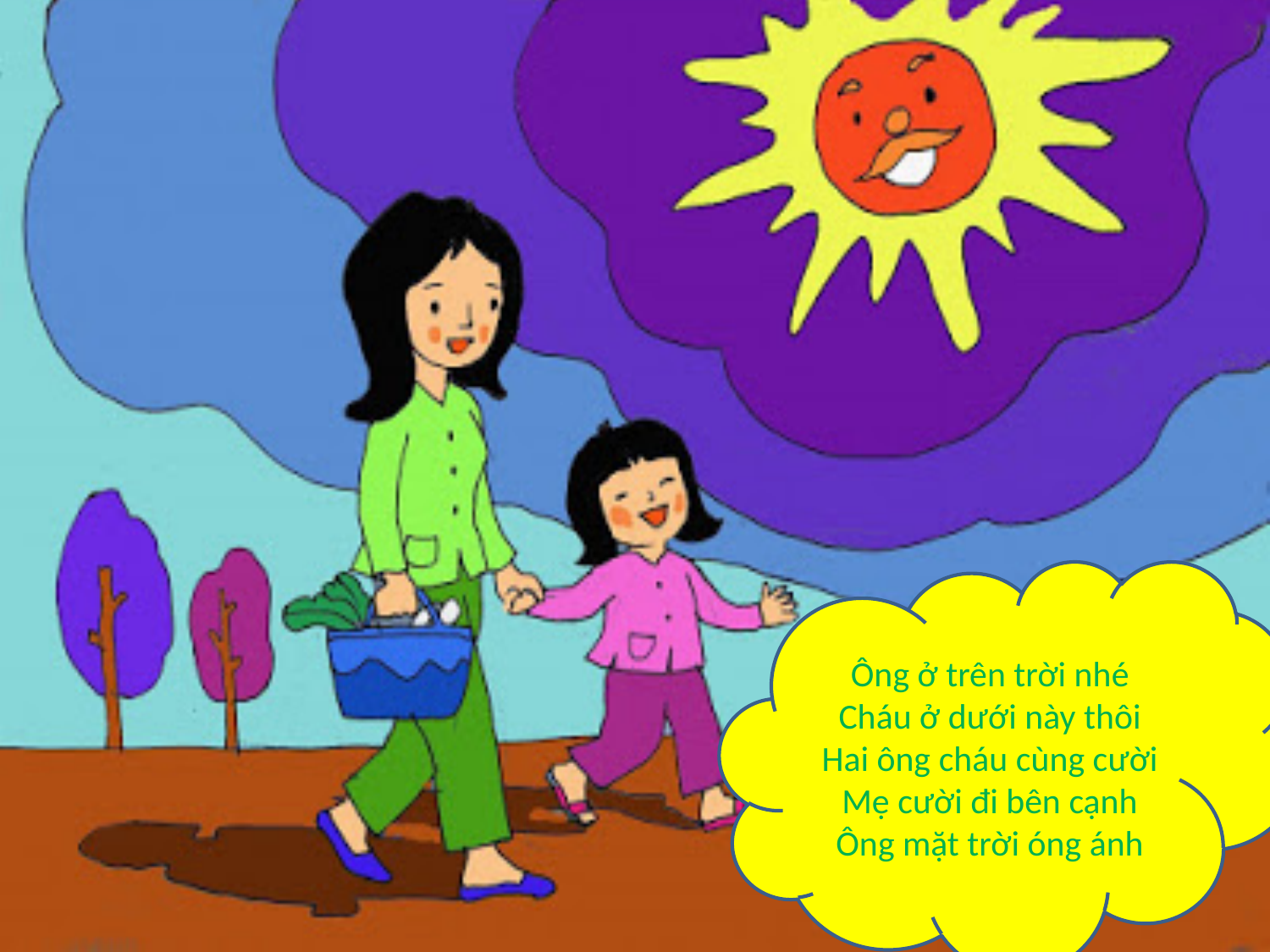

#

Ông ở trên trời nhé
Cháu ở dưới này thôi
Hai ông cháu cùng cười
Mẹ cười đi bên cạnh
Ông mặt trời óng ánh